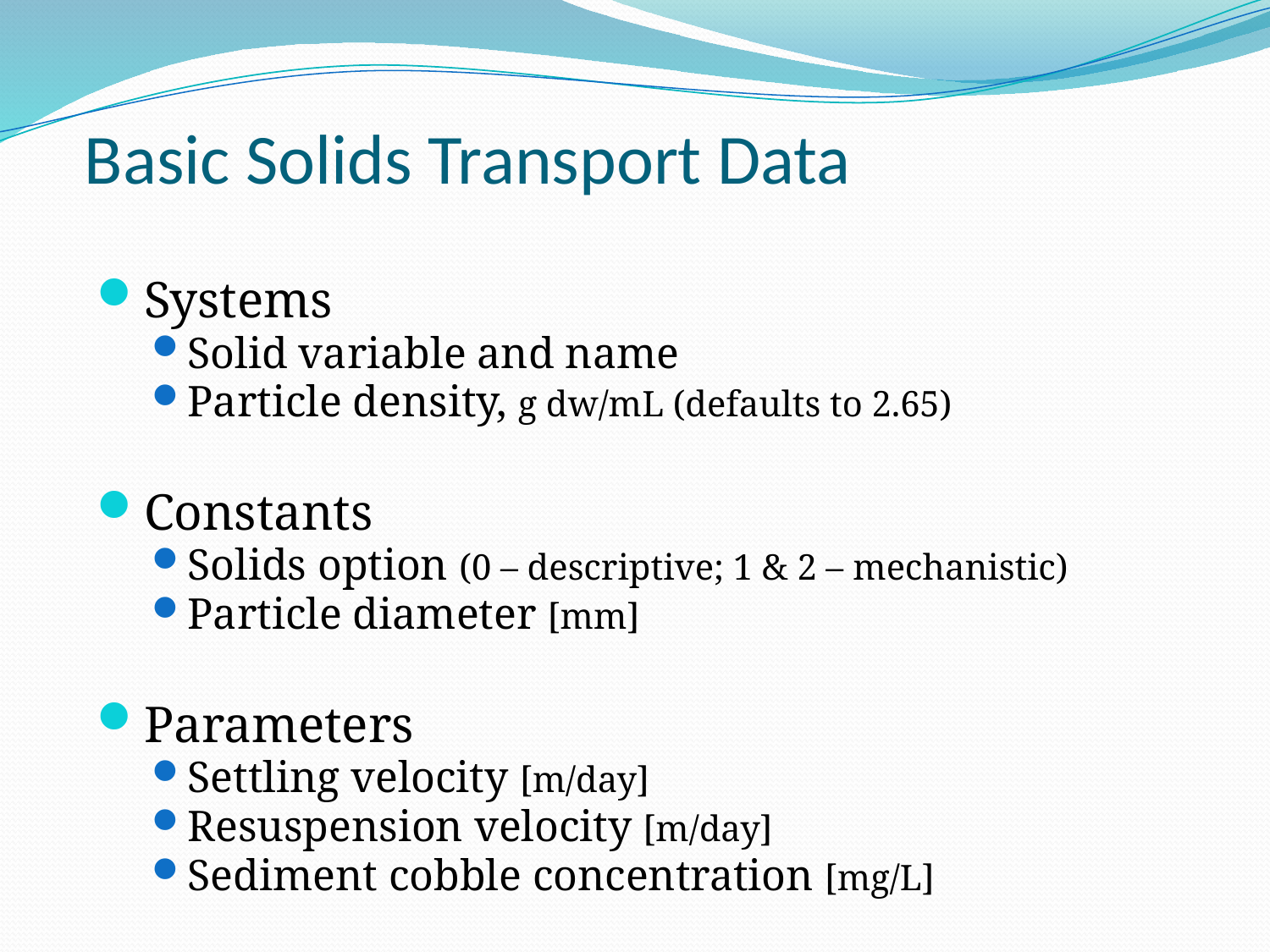

# Basic Solids Transport Data
Systems
Solid variable and name
Particle density, g dw/mL (defaults to 2.65)

Constants
Solids option (0 – descriptive; 1 & 2 – mechanistic)
Particle diameter [mm]

Parameters
Settling velocity [m/day]
Resuspension velocity [m/day]
Sediment cobble concentration [mg/L]